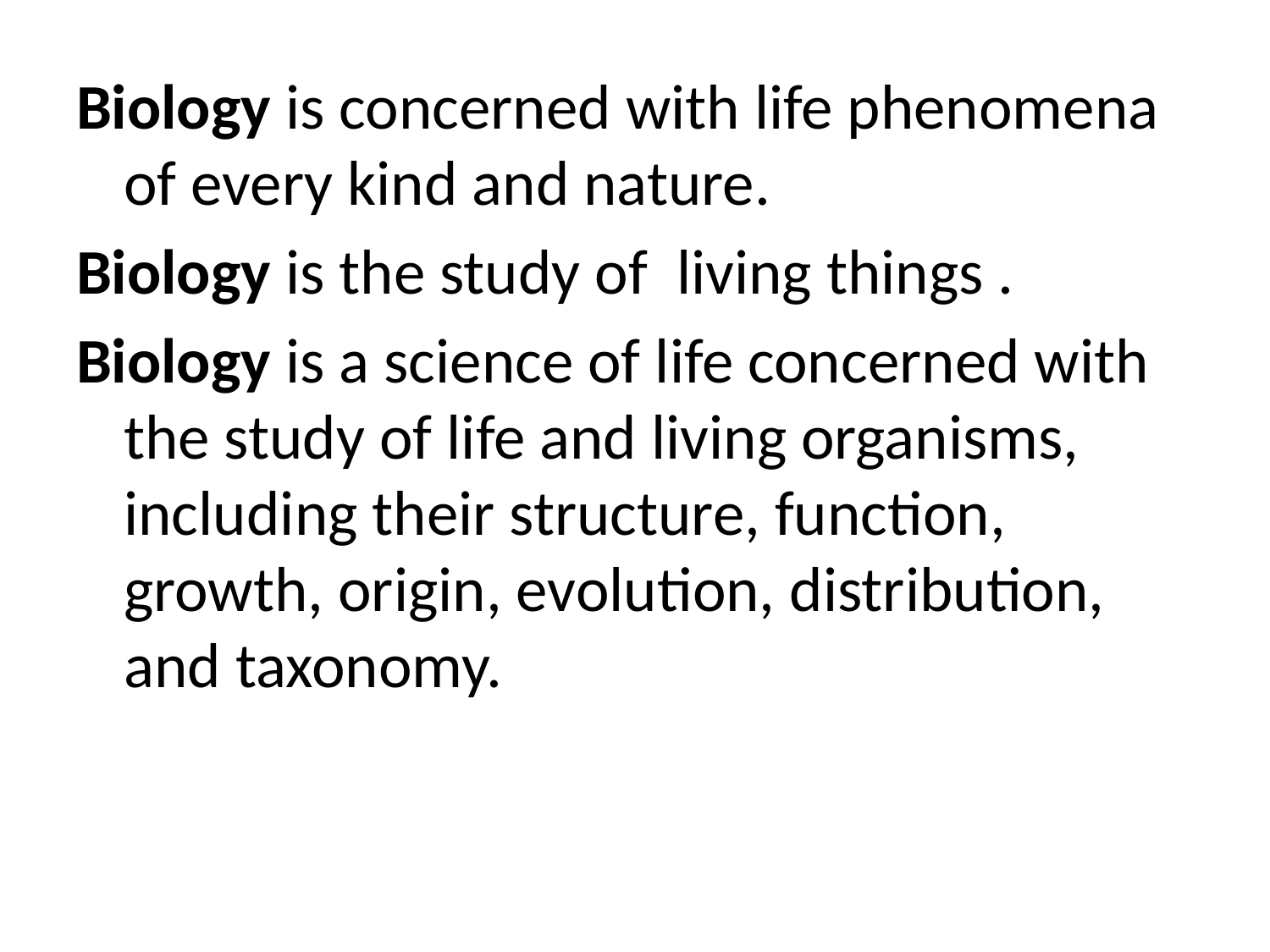

#
Biology is concerned with life phenomena of every kind and nature.
Biology is the study of  living things .
Biology is a science of life concerned with the study of life and living organisms, including their structure, function, growth, origin, evolution, distribution, and taxonomy.